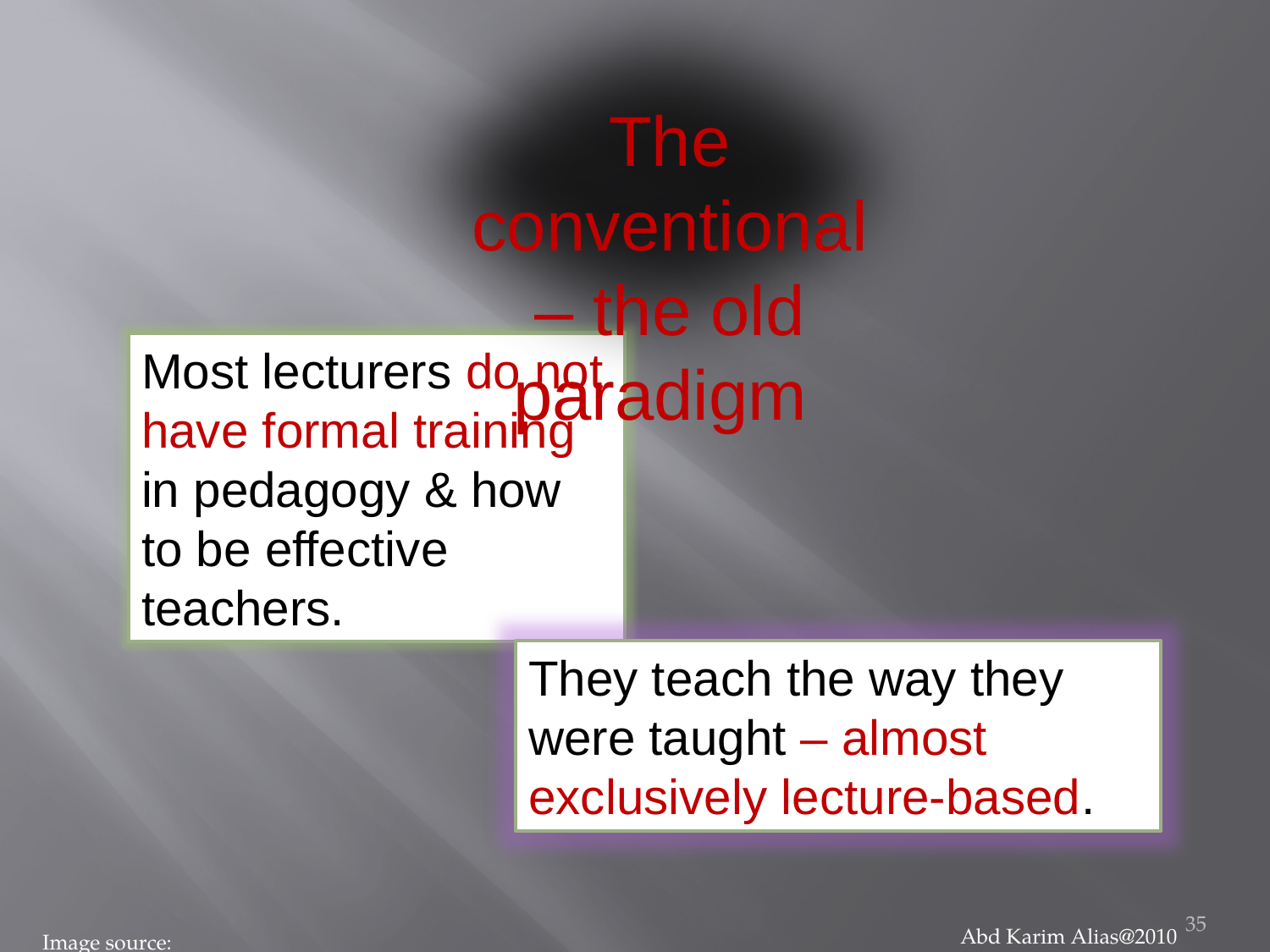

The conventional – the old paradigm
Most lecturers do not have formal training in pedagogy & how to be effective teachers.
They teach the way they were taught – almost exclusively lecture-based.
35
Abd Karim Alias@2010
Image source: http://office.microsoft.com/en-us/clipart/